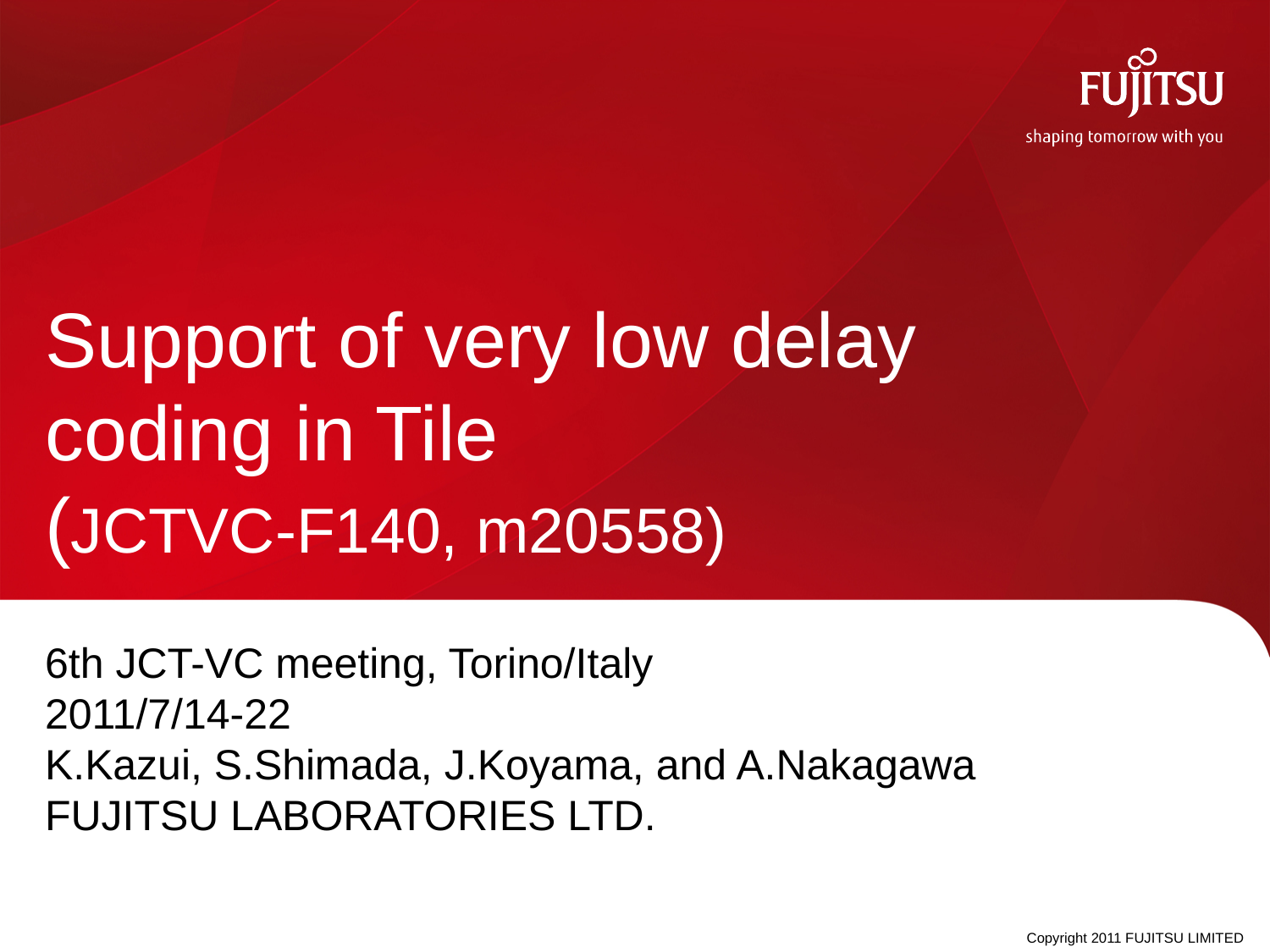

# Support of very low delay coding in Tile (JCTVC-F140, m20558)
6th JCT-VC meeting, Torino/Italy
2011/7/14-22
K.Kazui, S.Shimada, J.Koyama, and A.Nakagawa
FUJITSU LABORATORIES LTD.

Copyright 2011 FUJITSU LIMITED